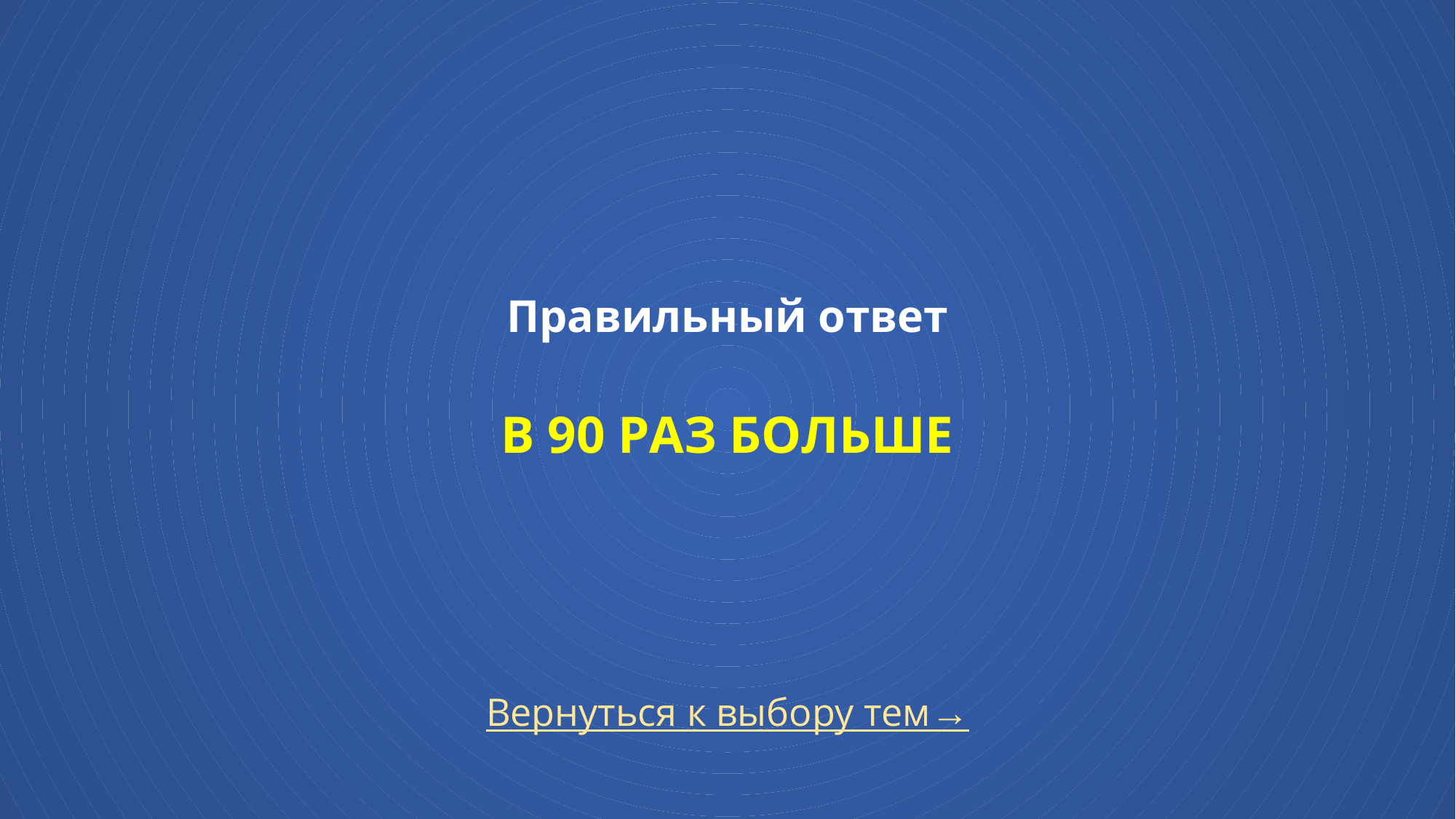

# Правильный ответ В 90 раз больше
Вернуться к выбору тем→